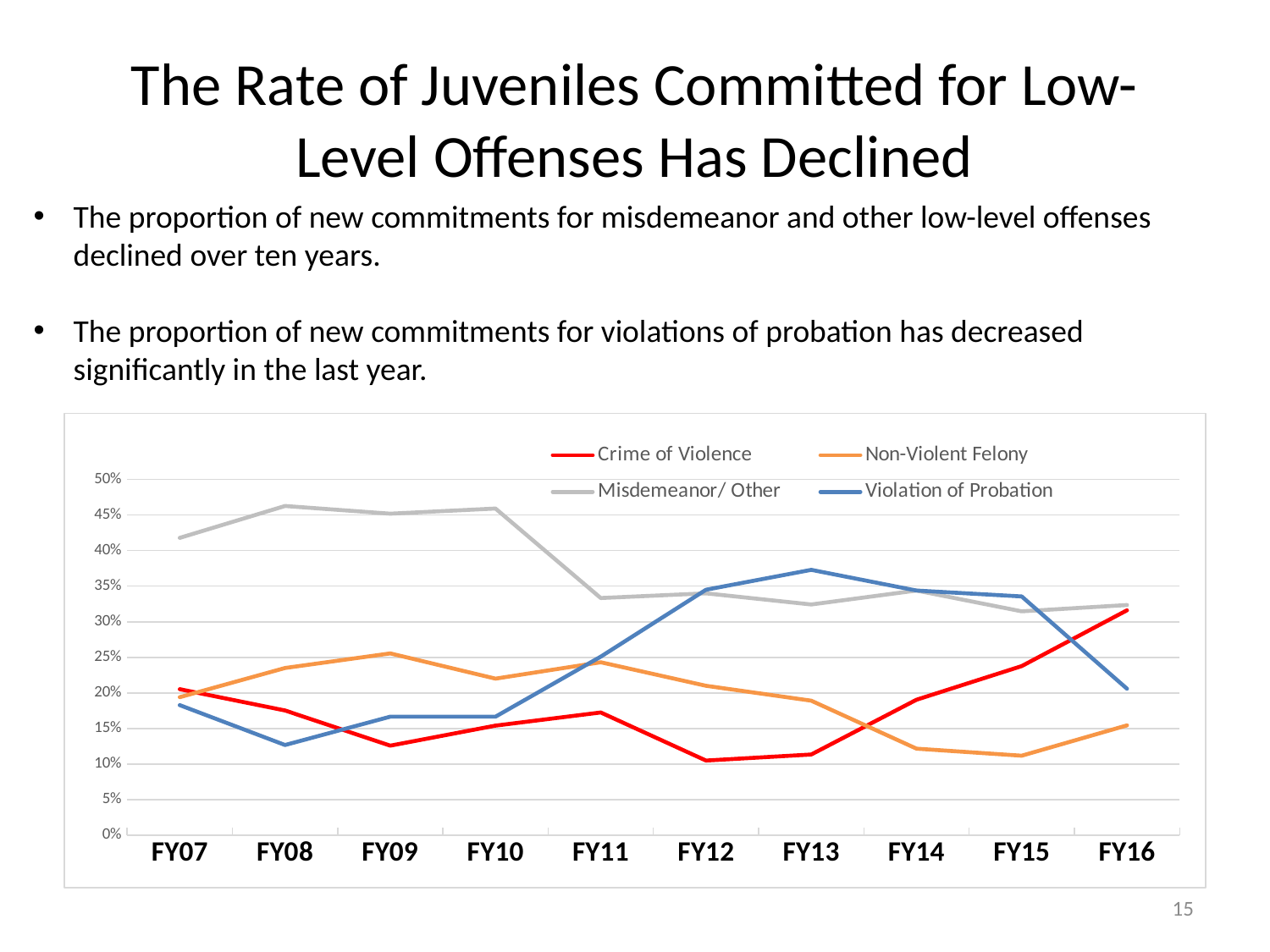

# The Rate of Juveniles Committed for Low-Level Offenses Has Declined
The proportion of new commitments for misdemeanor and other low-level offenses declined over ten years.

The proportion of new commitments for violations of probation has decreased significantly in the last year.

### Chart

| Category | Crime of Violence | Non-Violent Felony | Misdemeanor/ Other | Violation of Probation |
|---|---|---|---|---|
| FY07 | 0.20522388059701493 | 0.19402985074626866 | 0.417910447761194 | 0.1828358208955224 |
| FY08 | 0.17537313432835822 | 0.23507462686567165 | 0.4626865671641791 | 0.12686567164179105 |
| FY09 | 0.1259259259259259 | 0.25555555555555554 | 0.45185185185185184 | 0.16666666666666666 |
| FY10 | 0.1540880503144654 | 0.22012578616352202 | 0.4591194968553459 | 0.16666666666666666 |
| FY11 | 0.17254901960784313 | 0.24313725490196078 | 0.3333333333333333 | 0.25098039215686274 |
| FY12 | 0.105 | 0.21 | 0.34 | 0.345 |
| FY13 | 0.11351351351351352 | 0.1891891891891892 | 0.32432432432432434 | 0.372972972972973 |
| FY14 | 0.19047619047619047 | 0.12169312169312169 | 0.3439153439153439 | 0.3439153439153439 |
| FY15 | 0.23776223776223776 | 0.11188811188811189 | 0.3146853146853147 | 0.3356643356643357 |
| FY16 | 0.3161764705882353 | 0.15441176470588236 | 0.3235294117647059 | 0.20588235294117646 |
15